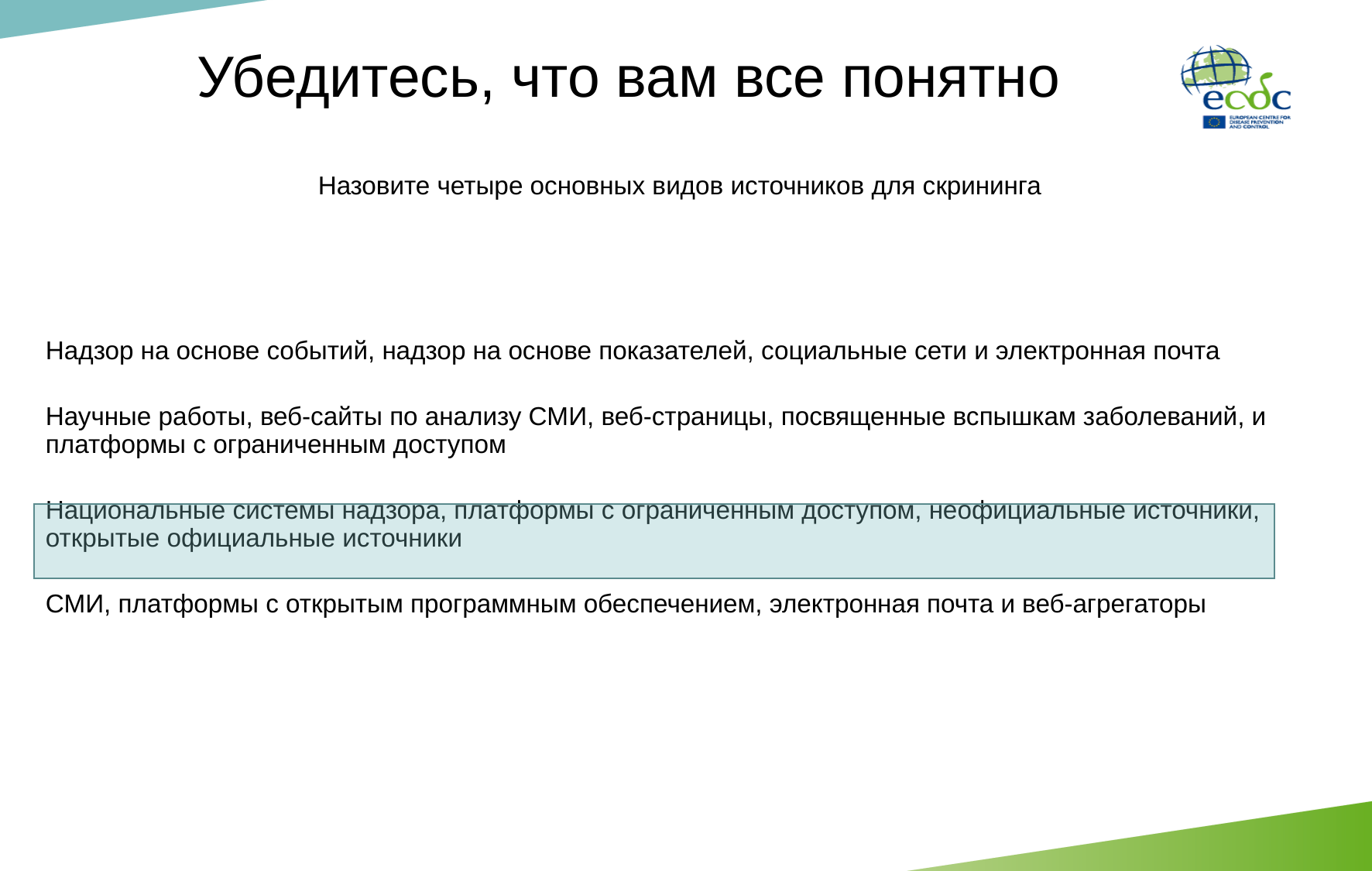

Убедитесь, что вам все понятно
Назовите четыре основных видов источников для скрининга

Надзор на основе событий, надзор на основе показателей, социальные сети и электронная почта

Научные работы, веб-сайты по анализу СМИ, веб-страницы, посвященные вспышкам заболеваний, и платформы с ограниченным доступом

Национальные системы надзора, платформы с ограниченным доступом, неофициальные источники, открытые официальные источники

СМИ, платформы с открытым программным обеспечением, электронная почта и веб-агрегаторы